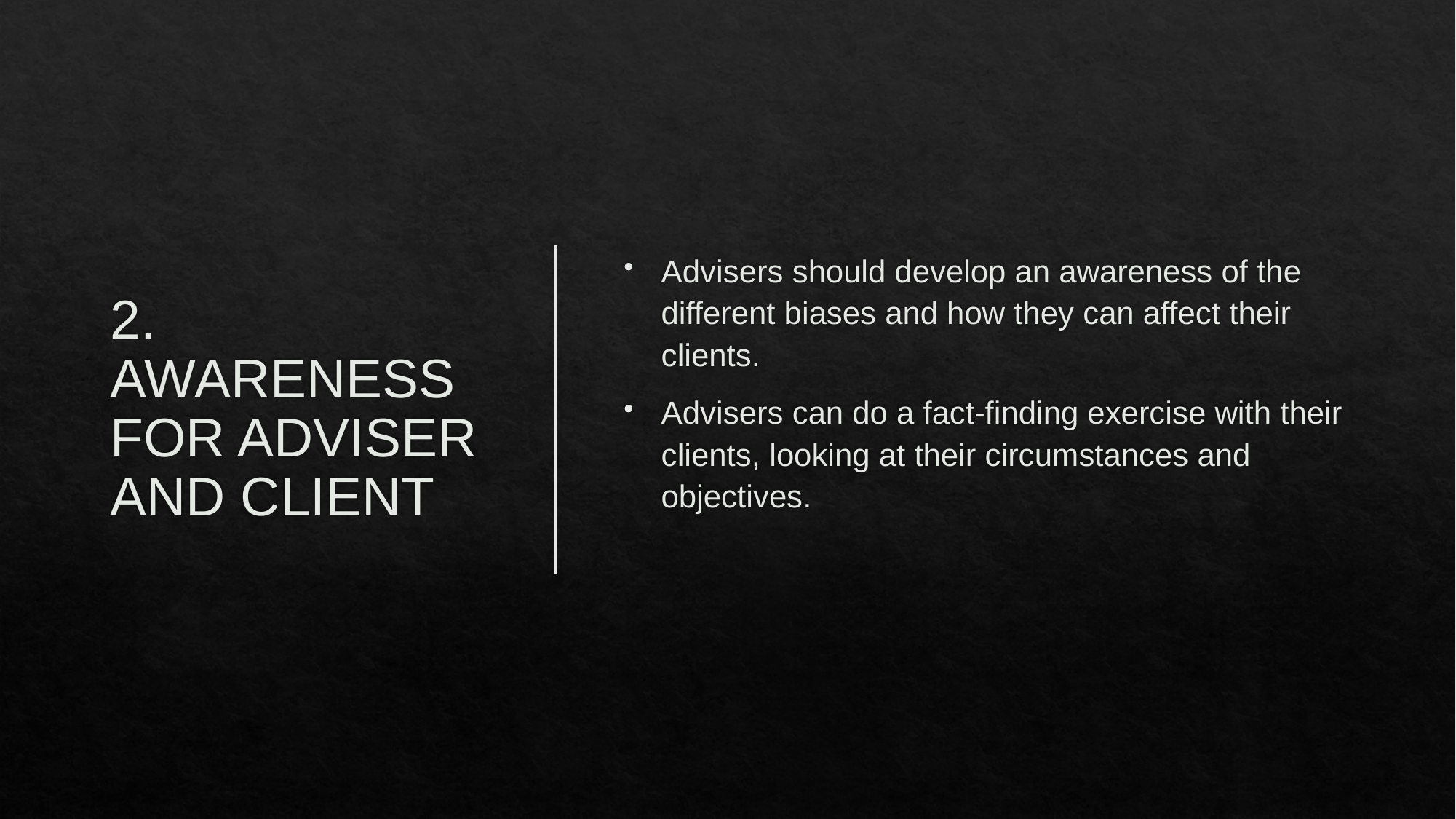

# 2. AWARENESS FOR ADVISER AND CLIENT
Advisers should develop an awareness of the different biases and how they can affect their clients.
Advisers can do a fact-finding exercise with their clients, looking at their circumstances and objectives.